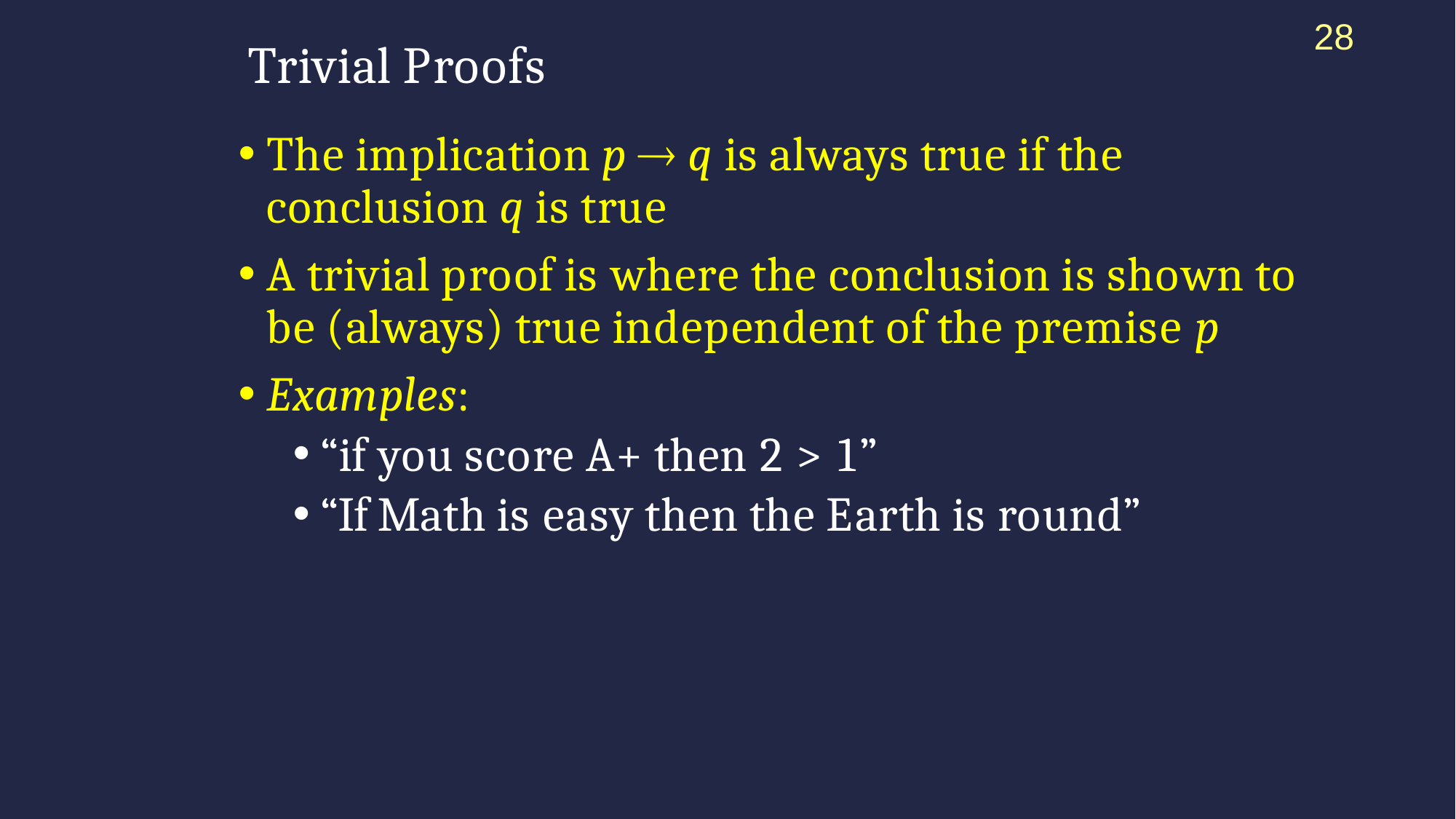

28
# Trivial Proofs
The implication p → q is always true if the conclusion q is true
A trivial proof is where the conclusion is shown to be (always) true independent of the premise p
Examples:
“if you score A+ then 2 > 1”
“If Math is easy then the Earth is round”